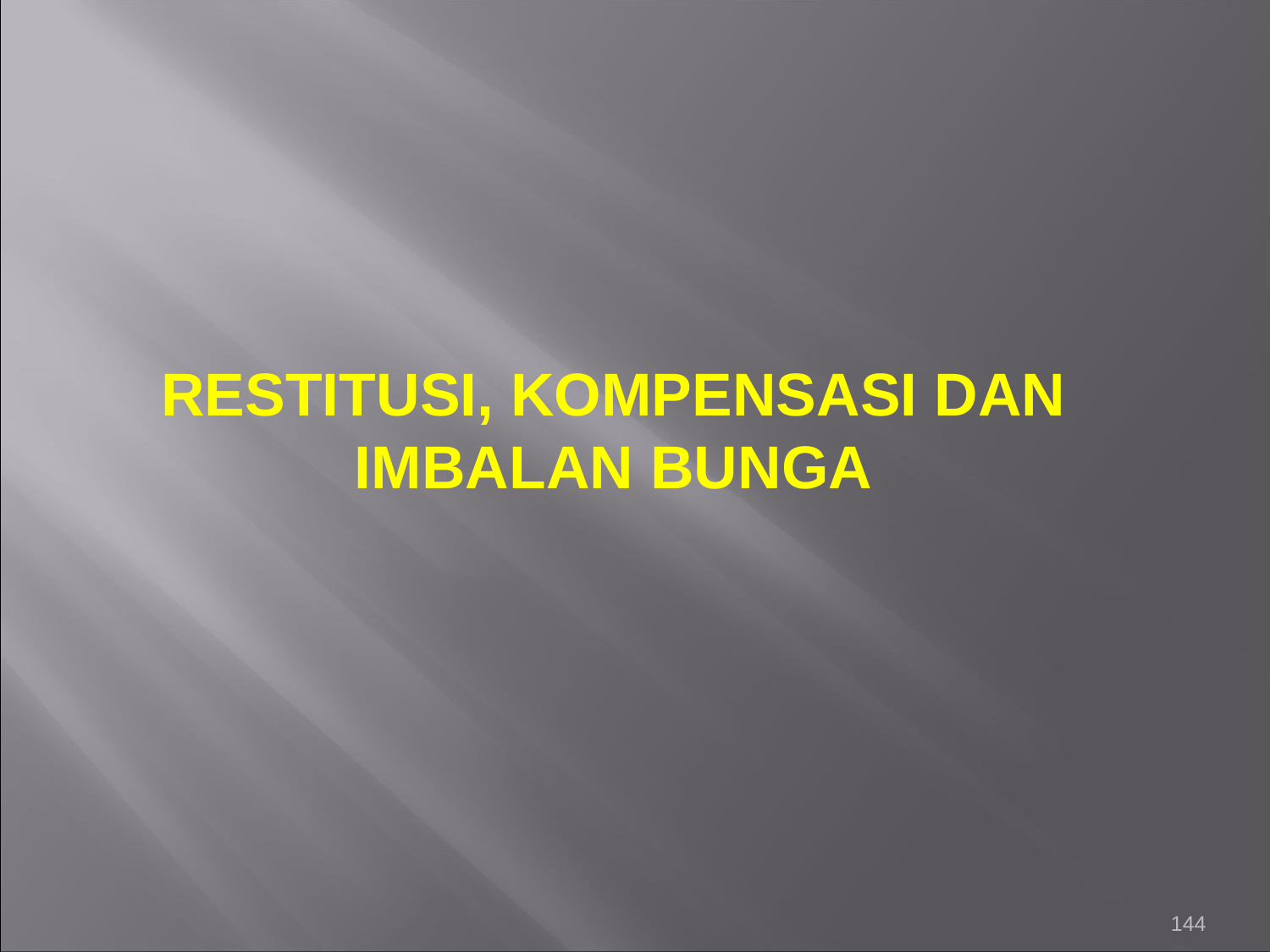

# RESTITUSI, KOMPENSASI DAN IMBALAN BUNGA
144